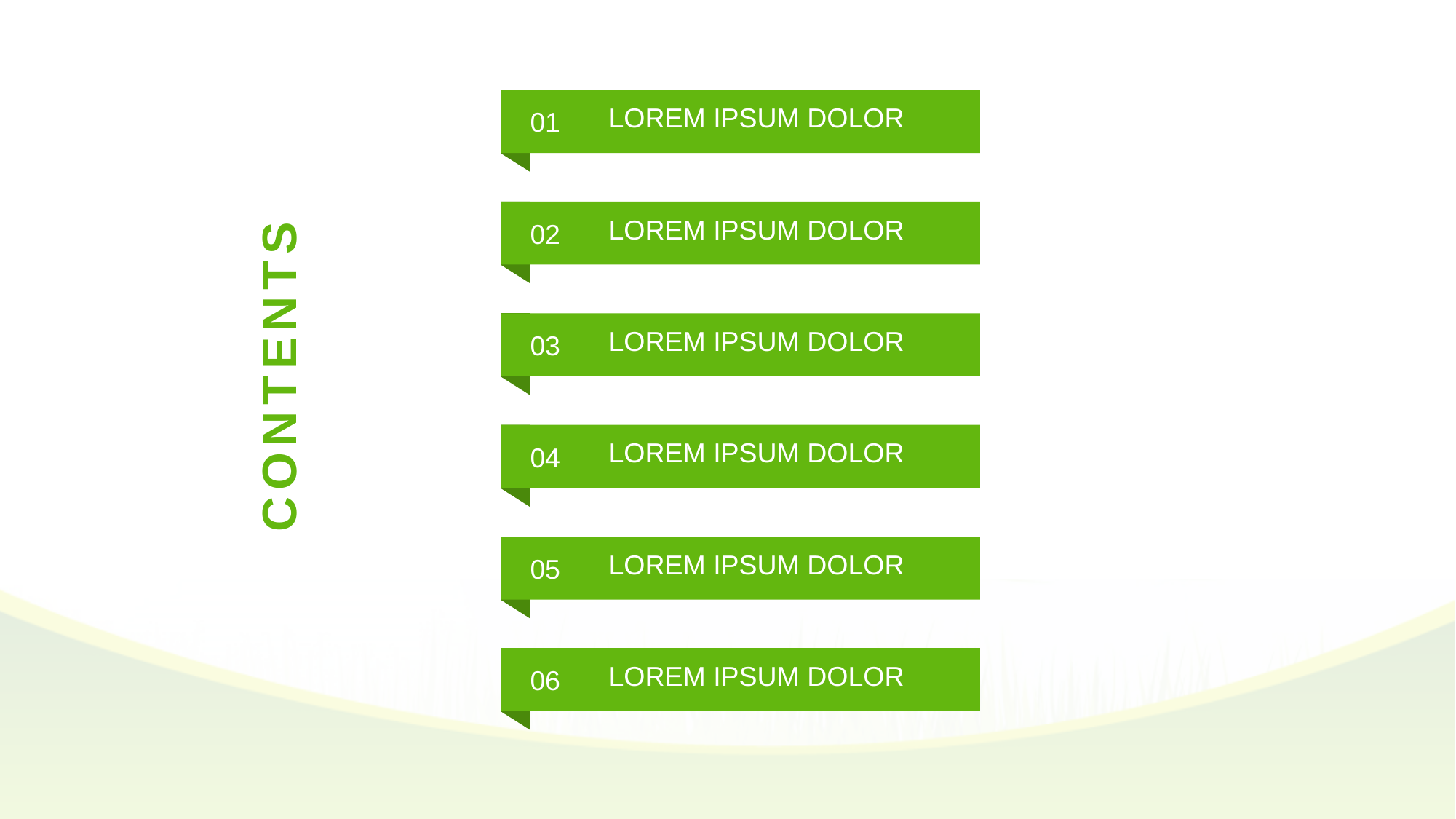

LOREM IPSUM DOLOR
01

LOREM IPSUM DOLOR
02

LOREM IPSUM DOLOR

CONTENTS
03

LOREM IPSUM DOLOR
04

LOREM IPSUM DOLOR
05

LOREM IPSUM DOLOR
06